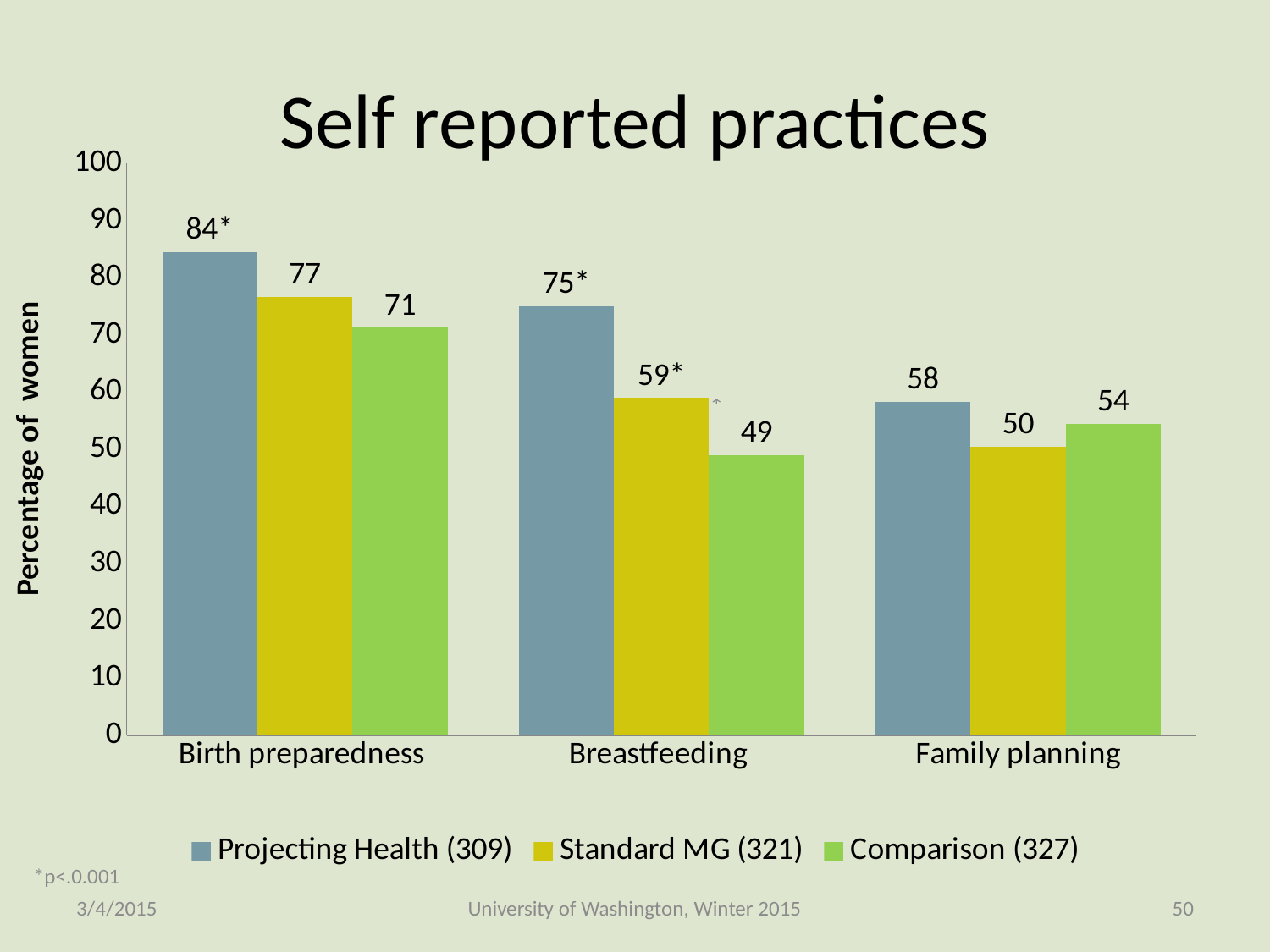

# Self reported practices

### Chart

| Category | Projecting Health (309) | Standard MG (321) | Comparison (327) |
|---|---|---|---|
| Birth preparedness  | 84.46601941747574 | 76.6355140186916 | 71.25382262996942 |
| Breastfeeding  | 75.0 | 59.0 | 49.0 |
| Family planning | 58.25242718446602 | 50.467289719626166 | 54.43425076452599 |
*
*

*
Percentage of  women
*p<.0.001
3/4/2015
University of Washington, Winter 2015
50